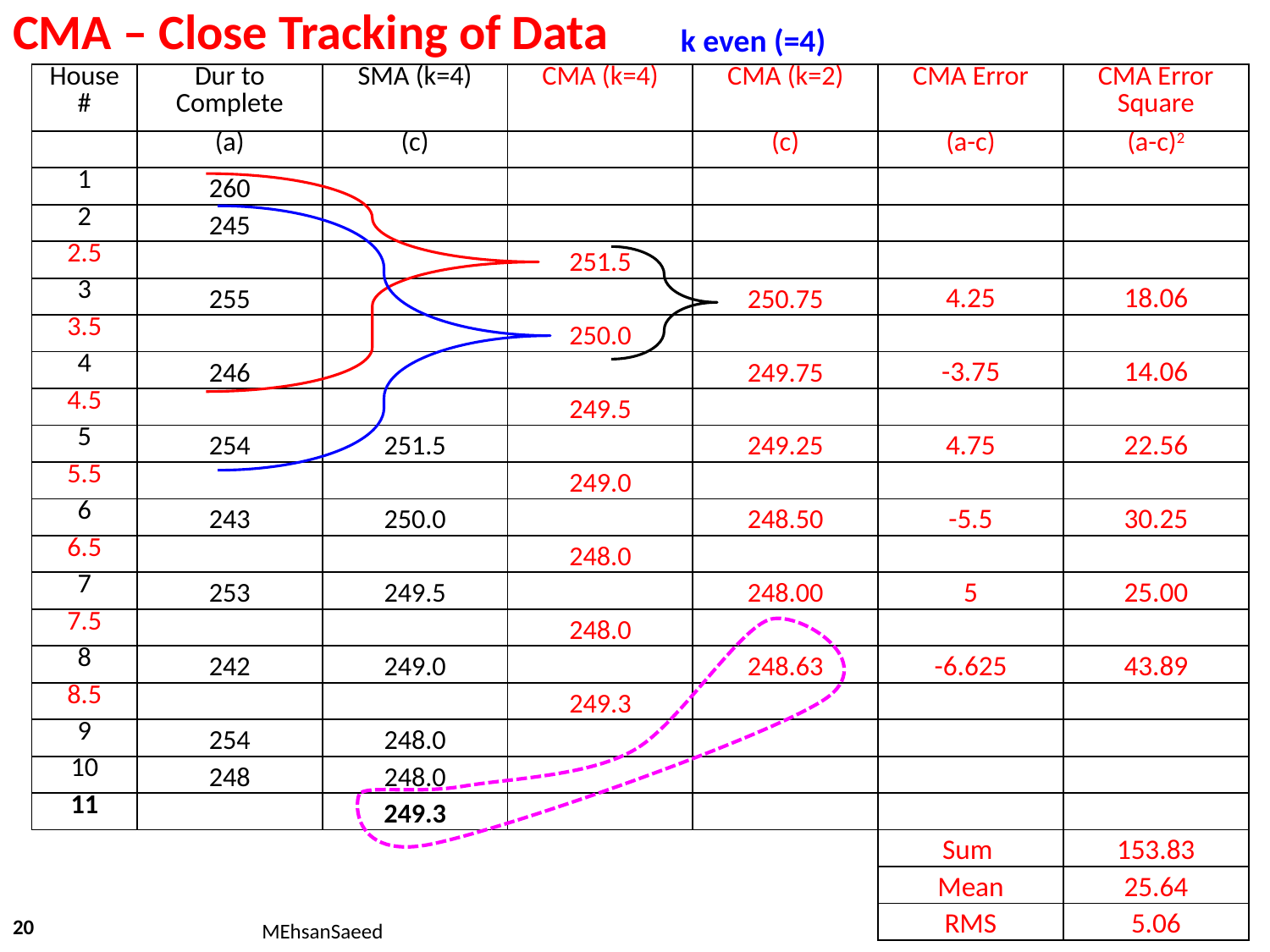

# CMA – Close Tracking of Data
k even (=4)
| House # | Dur to Complete | SMA (k=4) | CMA (k=4) | CMA (k=2) | CMA Error | CMA Error Square |
| --- | --- | --- | --- | --- | --- | --- |
|  | (a) | (c) |  | (c) | (a-c) | (a-c)2 |
| 1 | 260 |  |  |  |  |  |
| 2 | 245 |  |  |  |  |  |
| 2.5 |  |  | 251.5 |  |  |  |
| 3 | 255 |  |  | 250.75 | 4.25 | 18.06 |
| 3.5 |  |  | 250.0 |  |  |  |
| 4 | 246 |  |  | 249.75 | -3.75 | 14.06 |
| 4.5 |  |  | 249.5 |  |  |  |
| 5 | 254 | 251.5 |  | 249.25 | 4.75 | 22.56 |
| 5.5 |  |  | 249.0 |  |  |  |
| 6 | 243 | 250.0 |  | 248.50 | -5.5 | 30.25 |
| 6.5 |  |  | 248.0 |  |  |  |
| 7 | 253 | 249.5 |  | 248.00 | 5 | 25.00 |
| 7.5 |  |  | 248.0 |  |  |  |
| 8 | 242 | 249.0 |  | 248.63 | -6.625 | 43.89 |
| 8.5 |  |  | 249.3 |  |  |  |
| 9 | 254 | 248.0 |  |  |  |  |
| 10 | 248 | 248.0 |  |  |  |  |
| 11 |  | 249.3 |  |  |  |  |
|  |  |  |  |  | Sum | 153.83 |
|  |  |  |  |  | Mean | 25.64 |
|  |  |  |  |  | RMS | 5.06 |

20
MEhsanSaeed